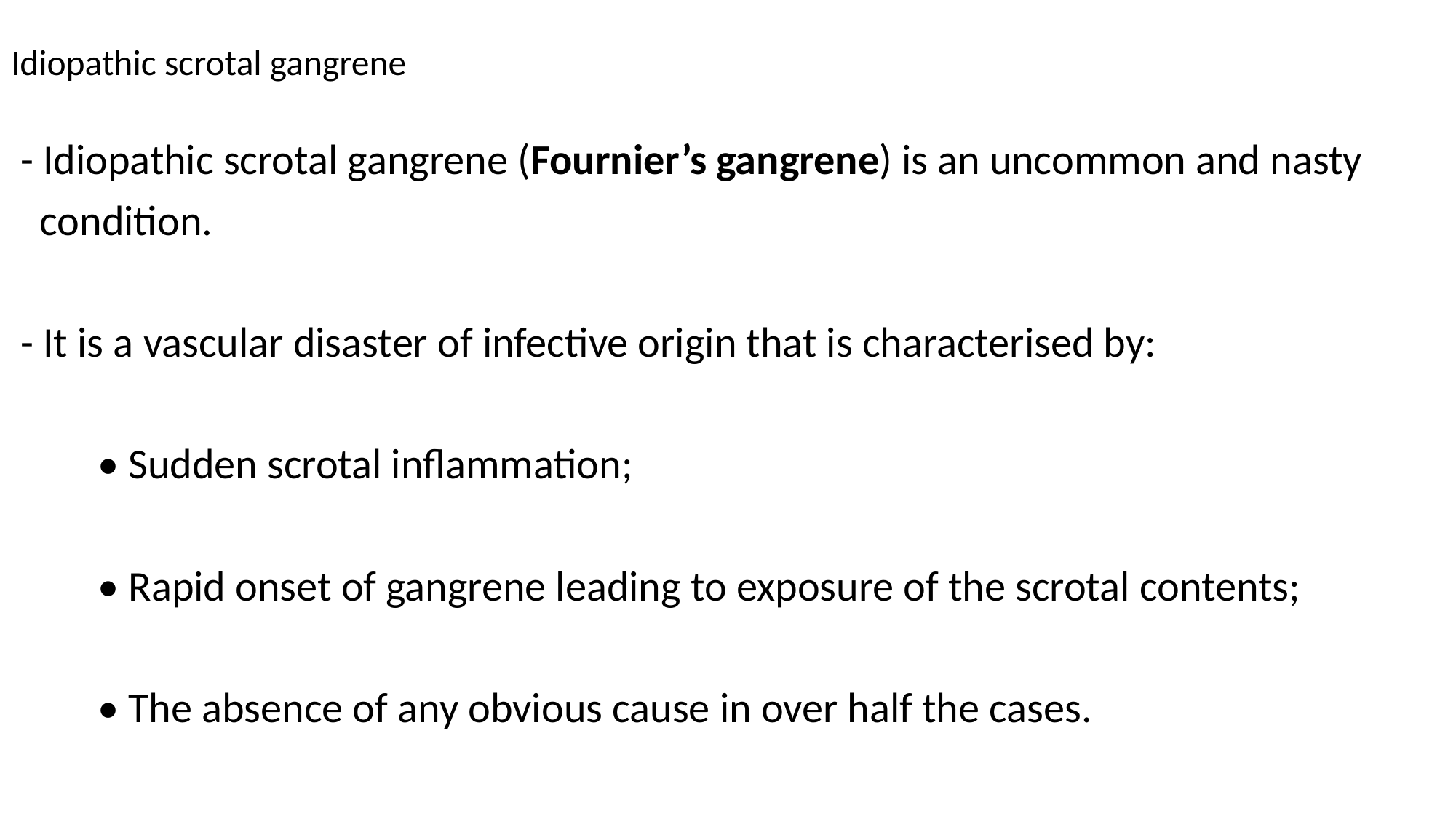

# Idiopathic scrotal gangrene
 - Idiopathic scrotal gangrene (Fournier’s gangrene) is an uncommon and nasty
   condition.

 - It is a vascular disaster of infective origin that is characterised by:

         • Sudden scrotal inflammation;

         • Rapid onset of gangrene leading to exposure of the scrotal contents;

         • The absence of any obvious cause in over half the cases.